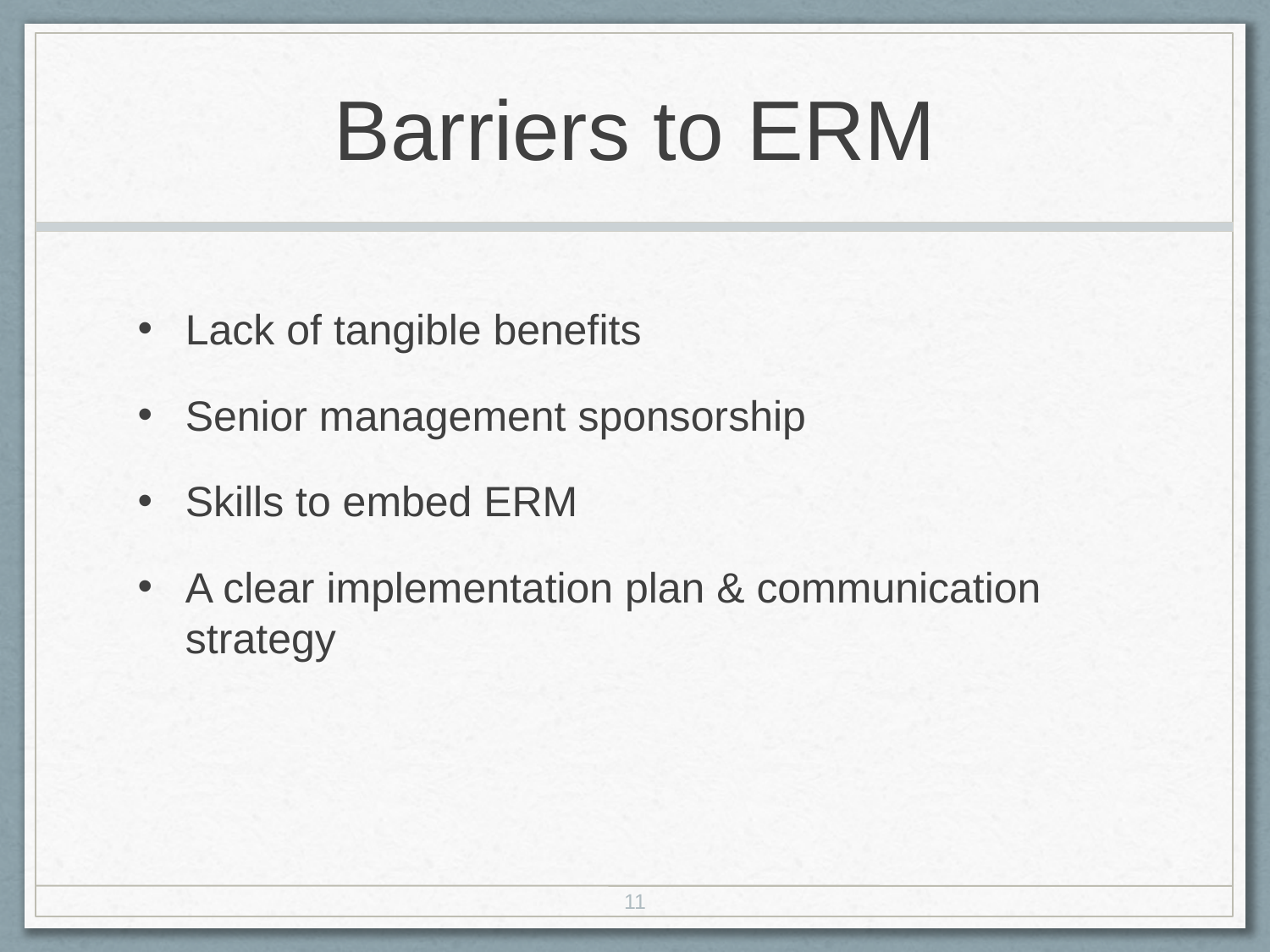

# Barriers to ERM
Lack of tangible benefits
Senior management sponsorship
Skills to embed ERM
A clear implementation plan & communication strategy
11